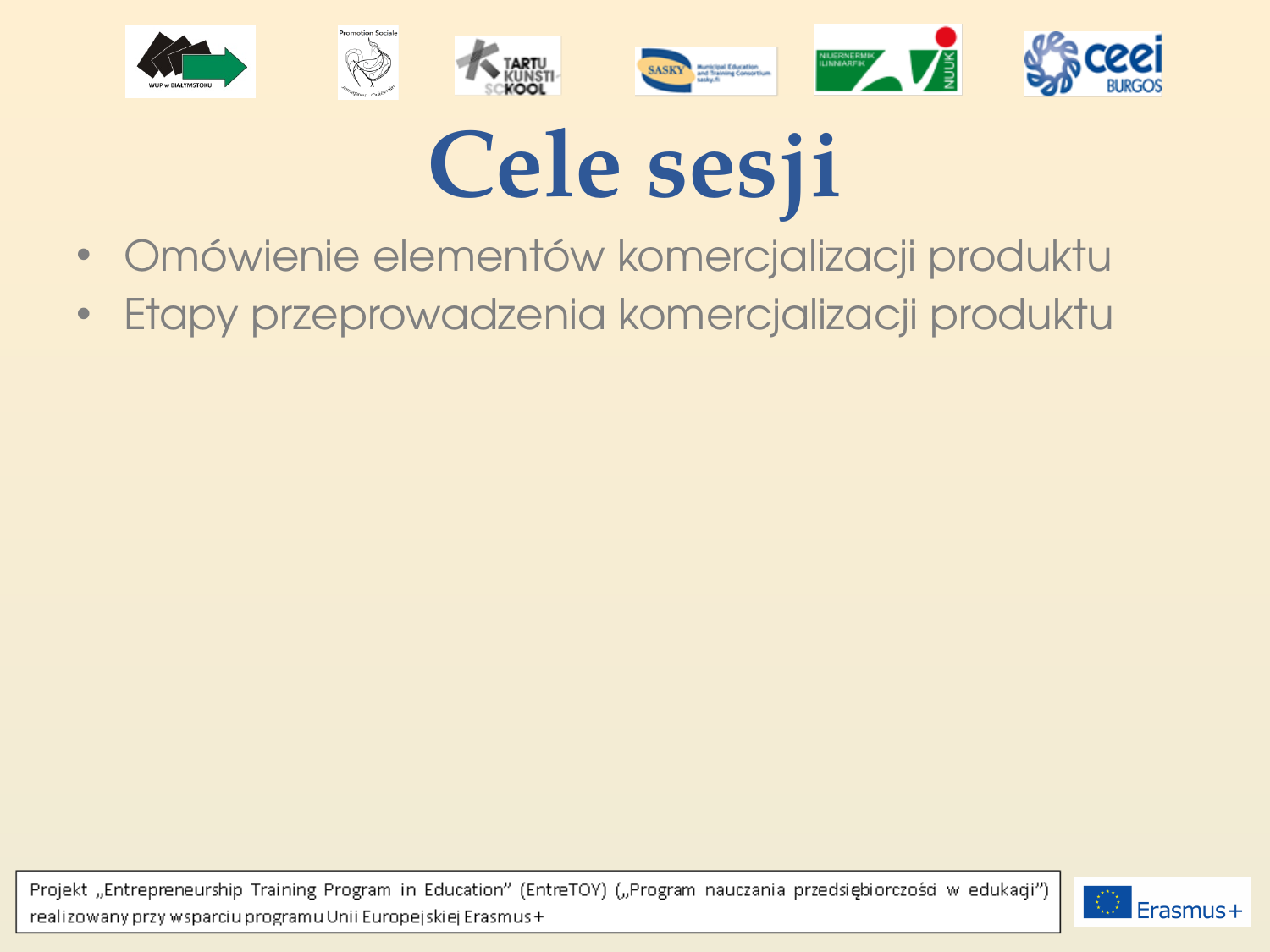

# Cele sesji
Omówienie elementów komercjalizacji produktu
Etapy przeprowadzenia komercjalizacji produktu